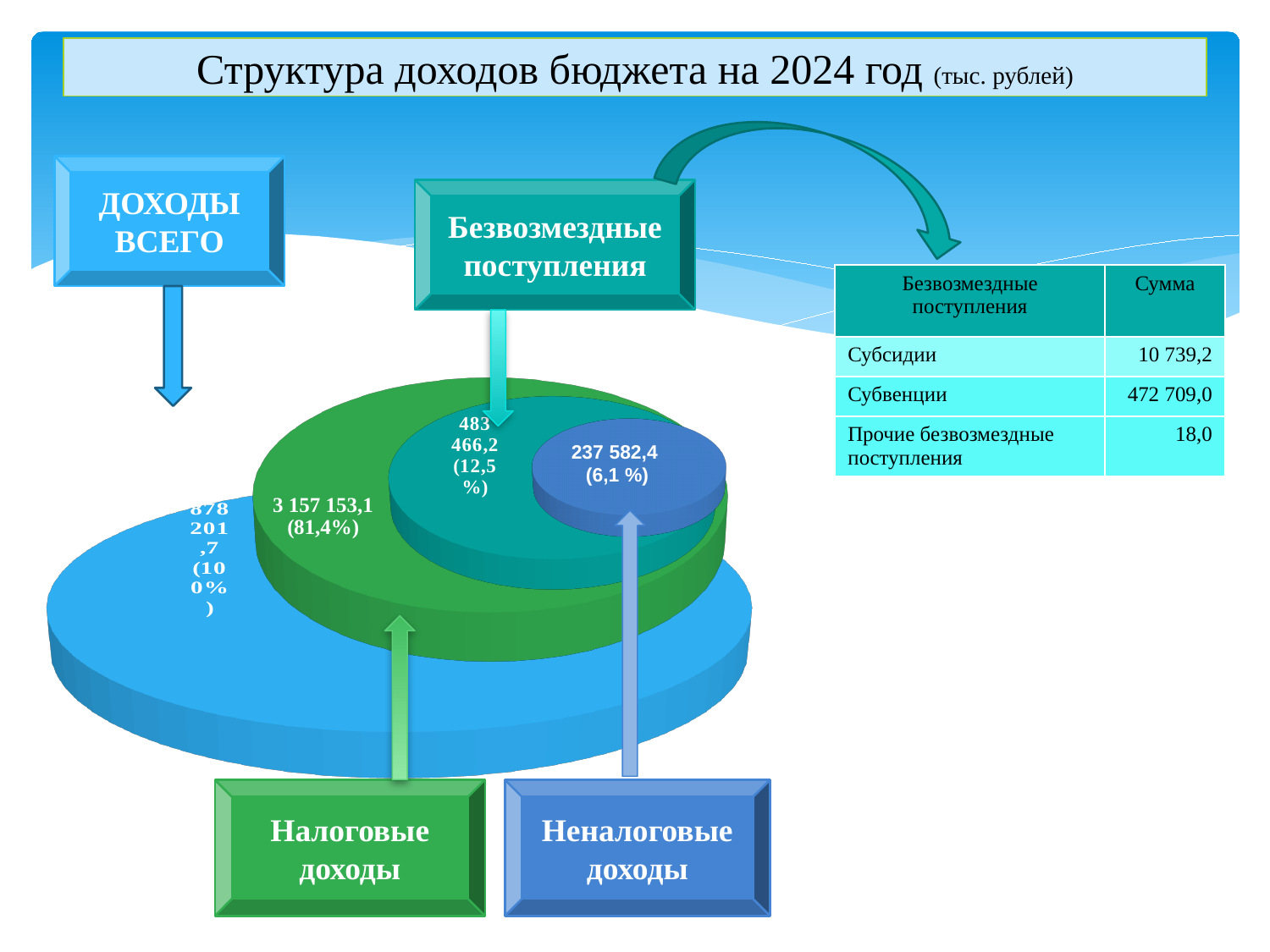

# Структура доходов бюджета на 2024 год (тыс. рублей)

ДОХОДЫ
ВСЕГО
Безвозмездные поступления

[unsupported chart]

[unsupported chart]

[unsupported chart]

| Безвозмездные поступления | Сумма |
| --- | --- |
| Субсидии | 10 739,2 |
| Субвенции | 472 709,0 |
| Прочие безвозмездные поступления | 18,0 |

[unsupported chart]

237 582,4
 (6,1 %)

Налоговые доходы
Неналоговые доходы